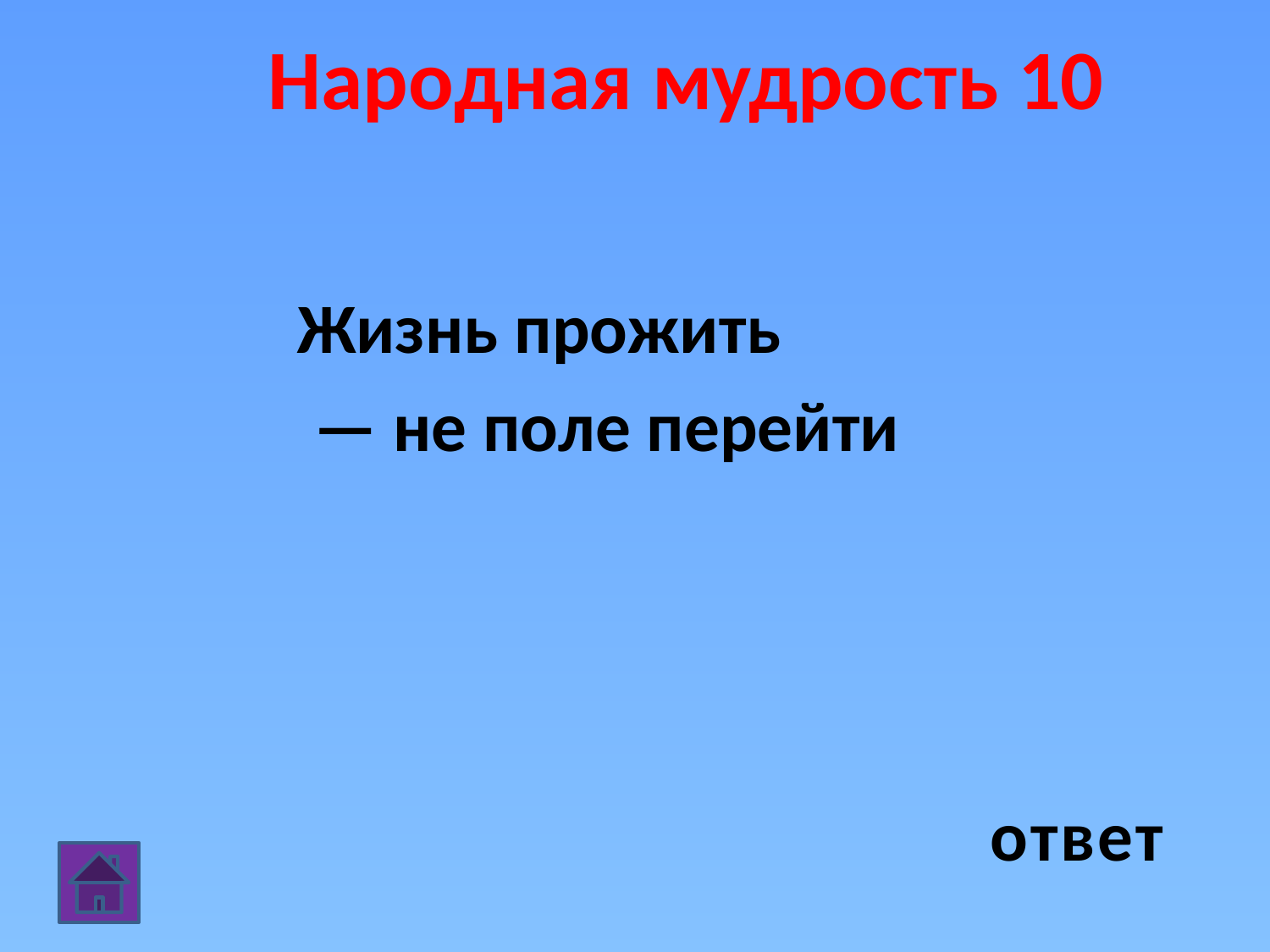

Народная мудрость 10
Жизнь прожить
 — не поле перейти
ответ